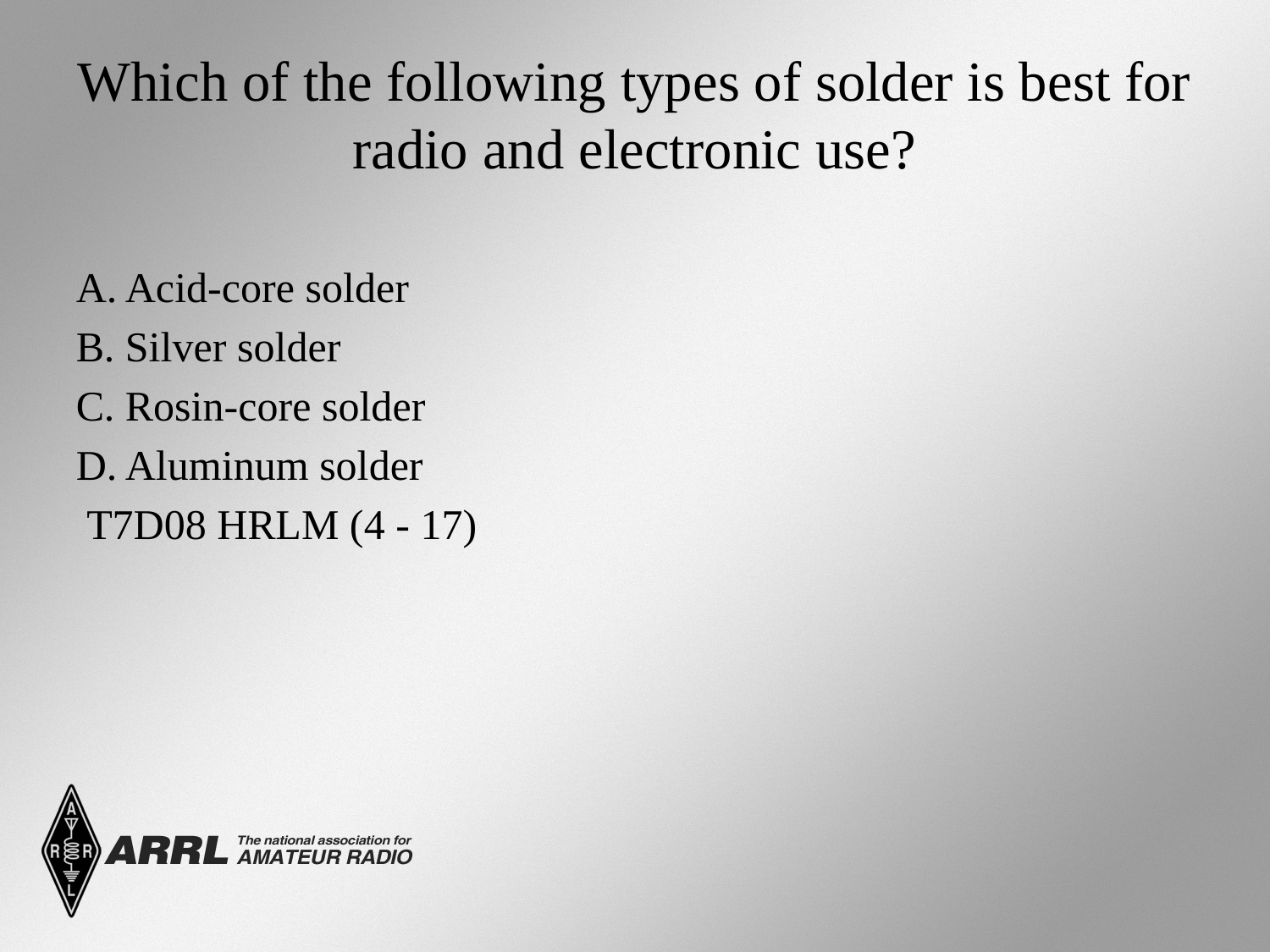

# Which of the following types of solder is best for radio and electronic use?
A. Acid-core solder
B. Silver solder
C. Rosin-core solder
D. Aluminum solder
 T7D08 HRLM (4 - 17)